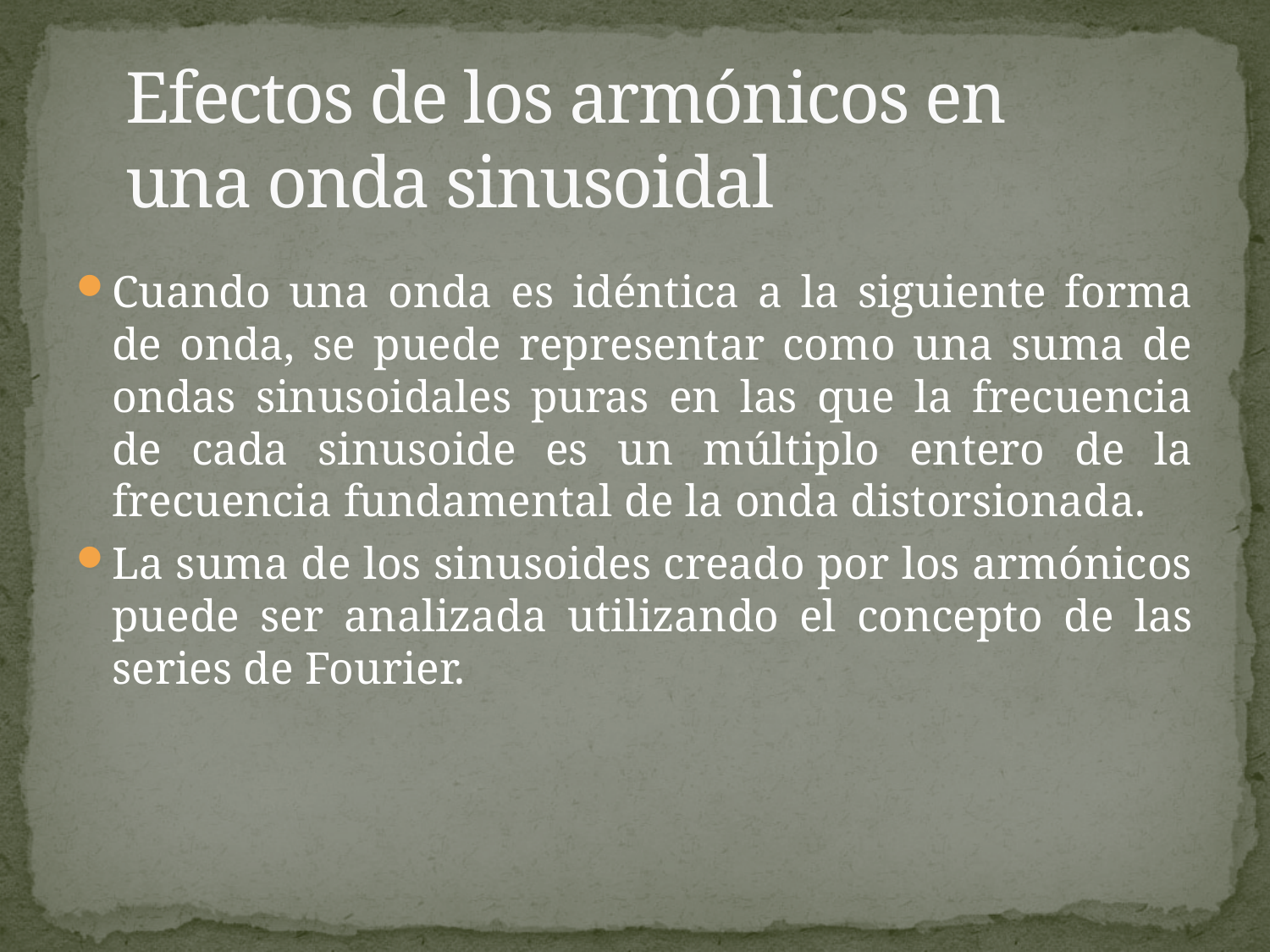

# Efectos de los armónicos en una onda sinusoidal
Cuando una onda es idéntica a la siguiente forma de onda, se puede representar como una suma de ondas sinusoidales puras en las que la frecuencia de cada sinusoide es un múltiplo entero de la frecuencia fundamental de la onda distorsionada.
La suma de los sinusoides creado por los armónicos puede ser analizada utilizando el concepto de las series de Fourier.